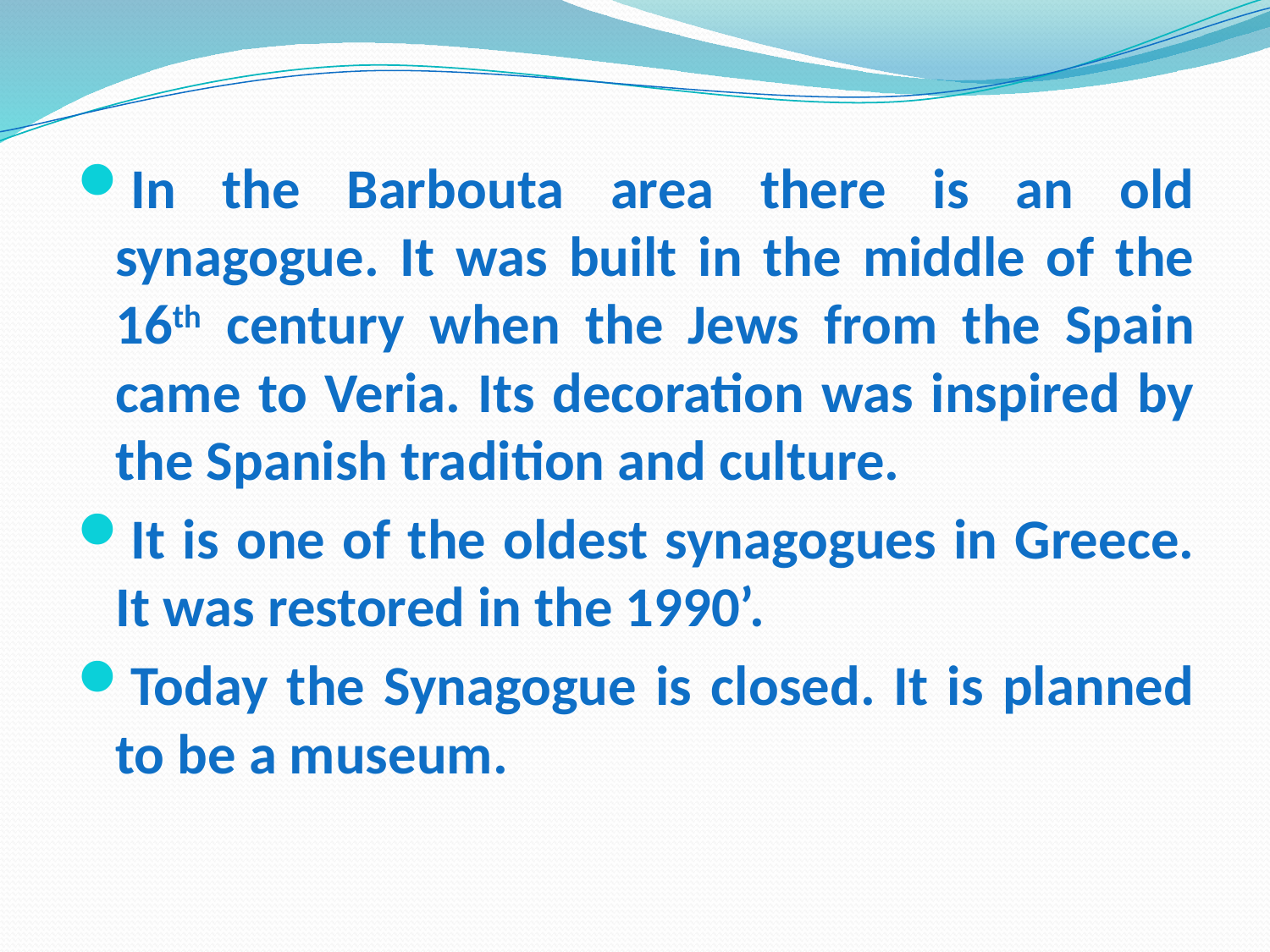

In the Barbouta area there is an old synagogue. It was built in the middle of the 16th century when the Jews from the Spain came to Veria. Its decoration was inspired by the Spanish tradition and culture.
It is one of the oldest synagogues in Greece. It was restored in the 1990’.
Today the Synagogue is closed. It is planned to be a museum.